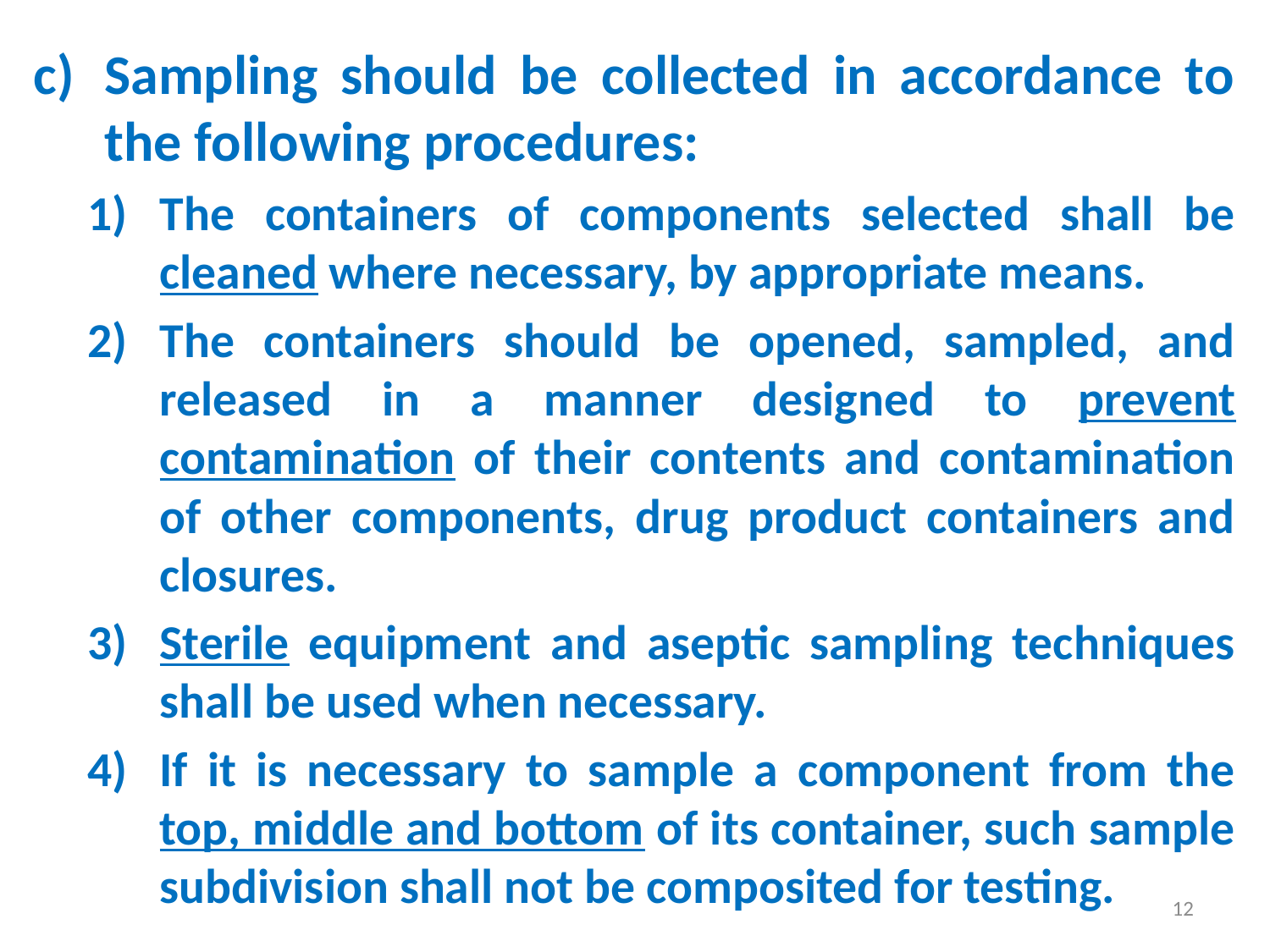

Sampling should be collected in accordance to the following procedures:
The containers of components selected shall be cleaned where necessary, by appropriate means.
The containers should be opened, sampled, and released in a manner designed to prevent contamination of their contents and contamination of other components, drug product containers and closures.
Sterile equipment and aseptic sampling techniques shall be used when necessary.
If it is necessary to sample a component from the top, middle and bottom of its container, such sample subdivision shall not be composited for testing.

12